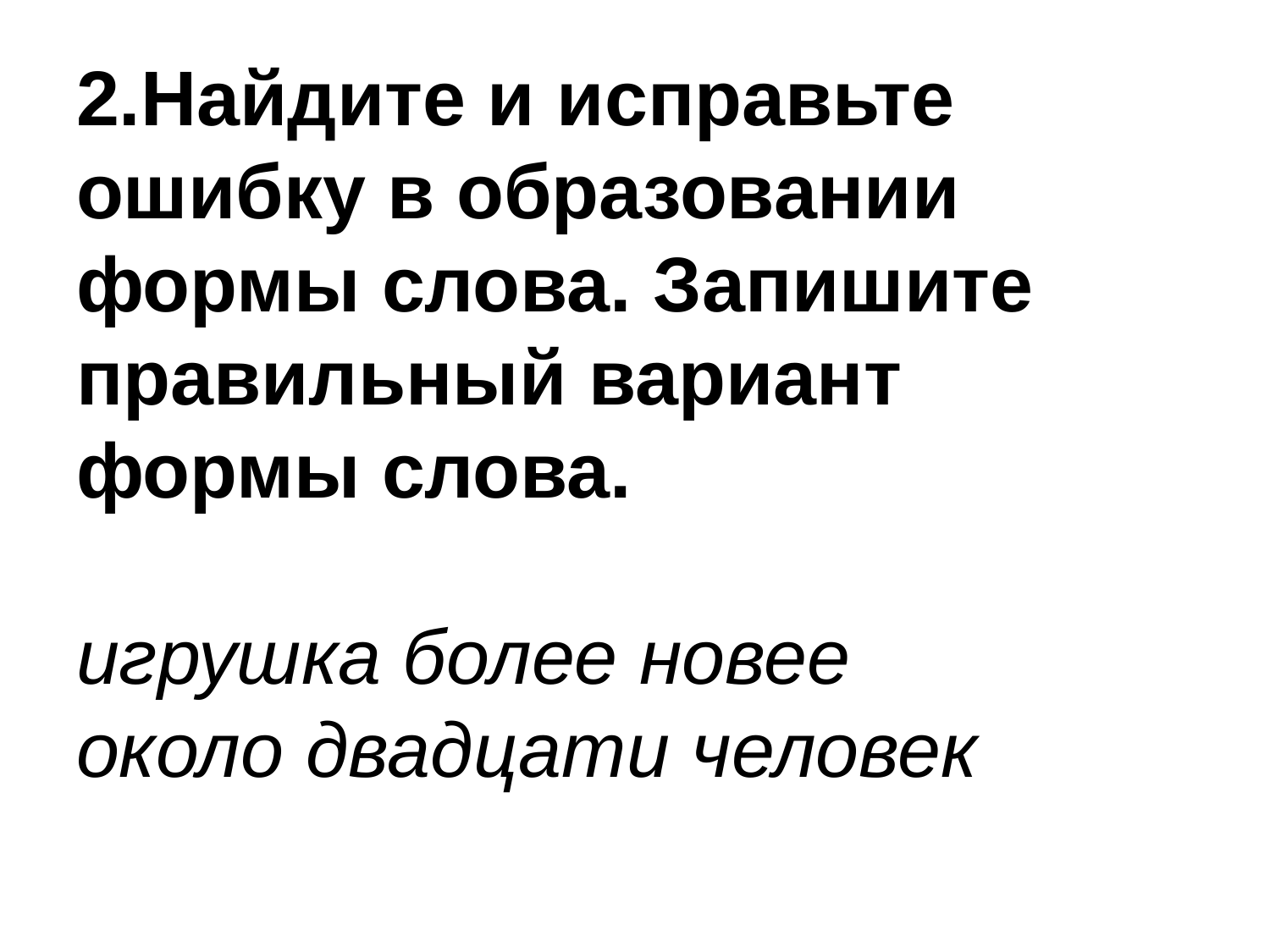

# 2.Найдите и исправьте ошибку в образовании формы слова. Запишите правильный вариант формы слова. игрушка более новее около двадцати человек